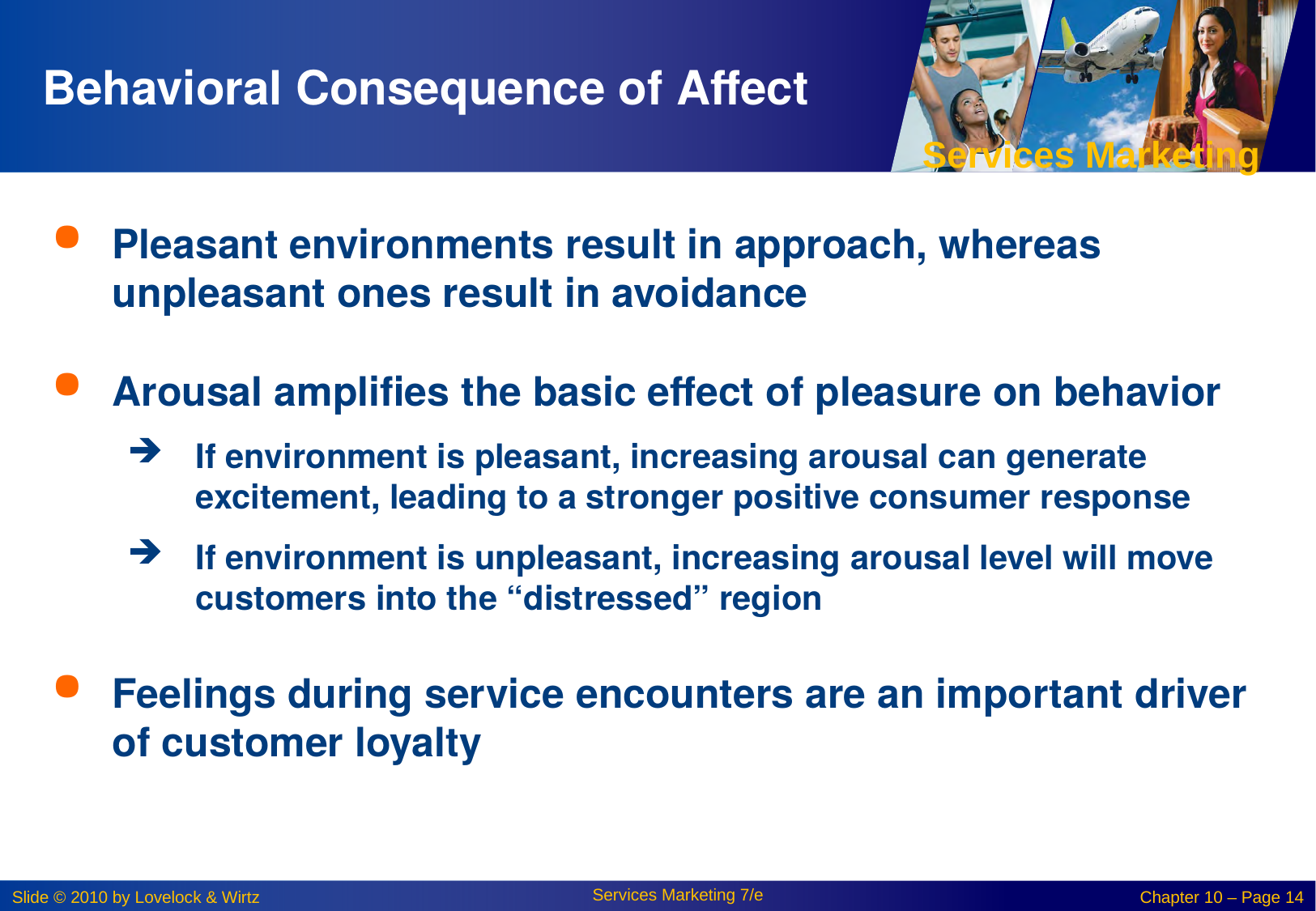

# Behavioral Consequence of Affect
Pleasant environments result in approach, whereas unpleasant ones result in avoidance
Arousal amplifies the basic effect of pleasure on behavior
If environment is pleasant, increasing arousal can generate excitement, leading to a stronger positive consumer response
If environment is unpleasant, increasing arousal level will move customers into the “distressed” region
Feelings during service encounters are an important driver of customer loyalty